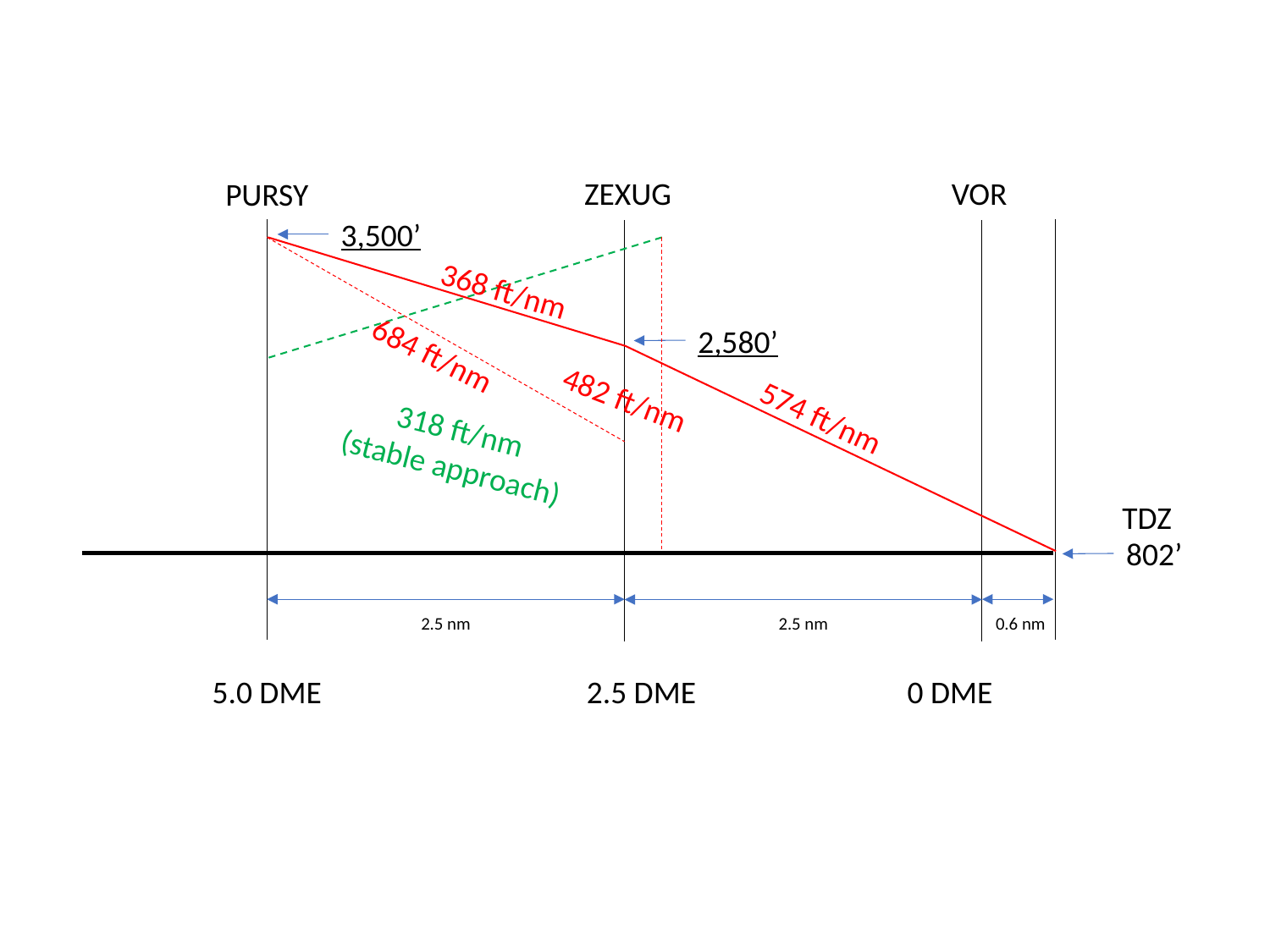

ZEXUG
VOR
PURSY
3,500’

368 ft/nm
2,580’
684 ft/nm
482 ft/nm
574 ft/nm
318 ft/nm
(stable approach)
TDZ
802’
2.5 nm
2.5 nm
0.6 nm
5.0 DME
2.5 DME
0 DME